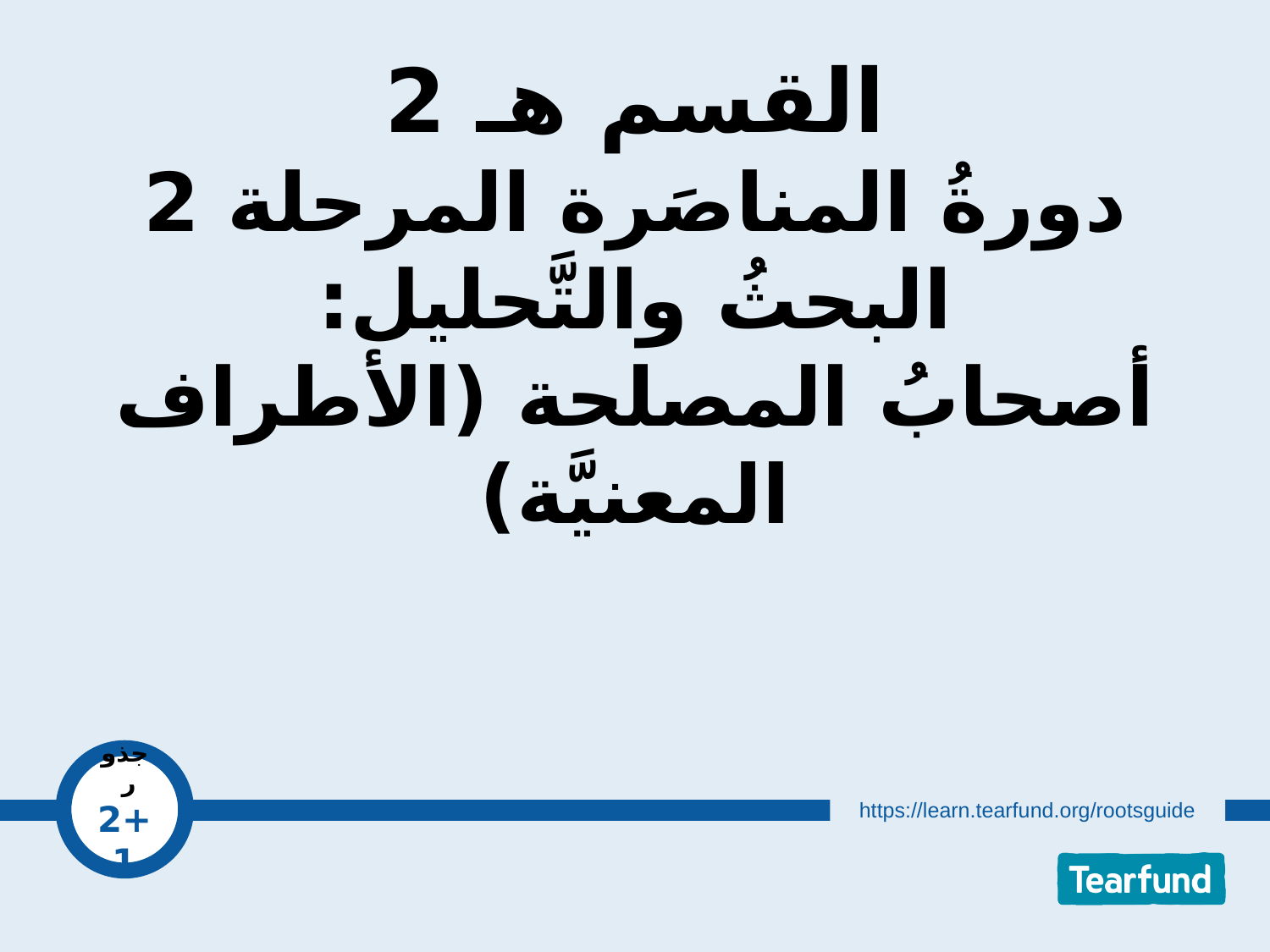

# القسم هـ 2 دورةُ المناصَرة المرحلة 2 البحثُ والتَّحليل: أصحابُ المصلحة (الأطراف المعنيَّة)